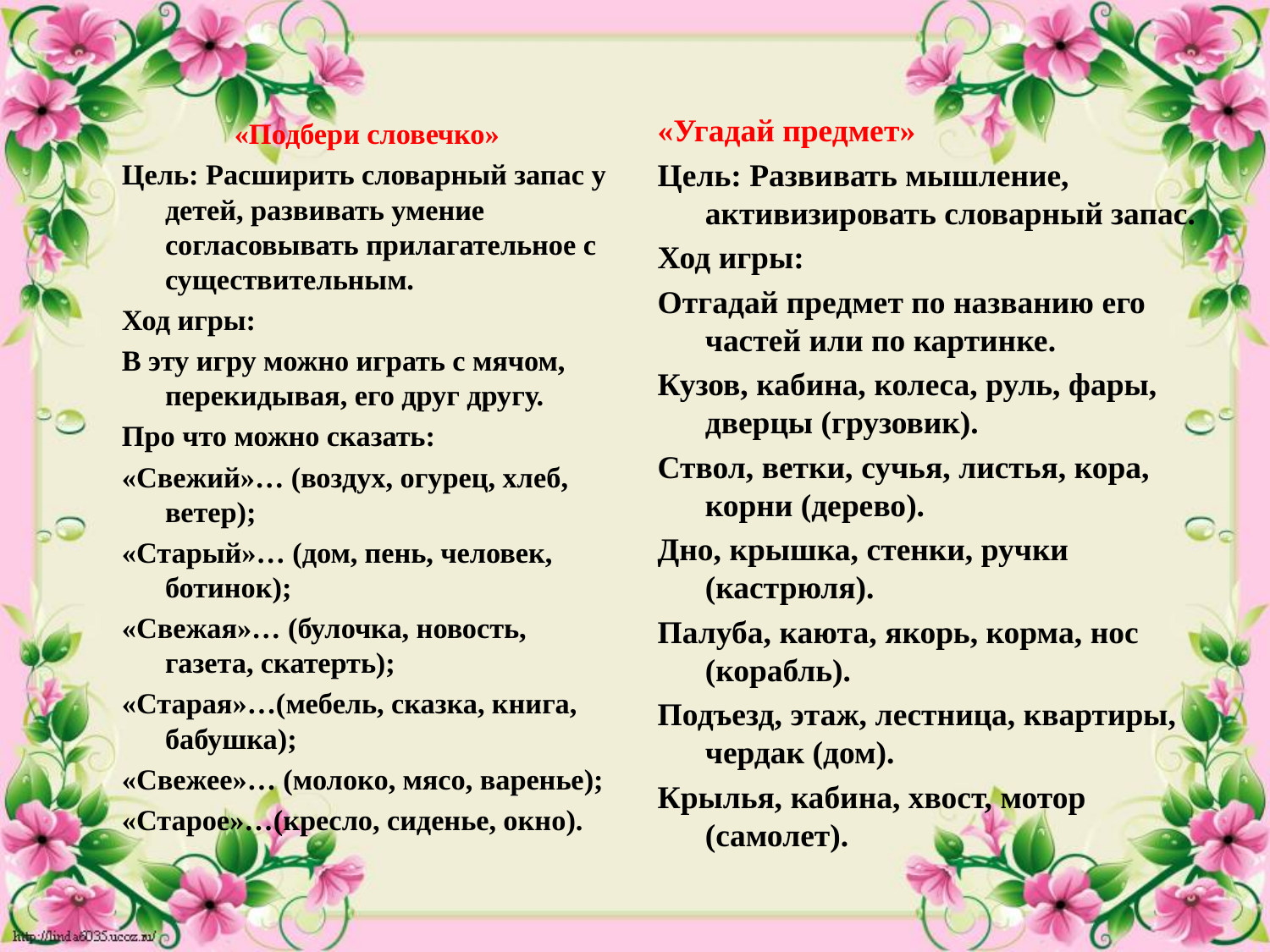

«Угадай предмет»
Цель: Развивать мышление, активизировать словарный запас.
Ход игры:
Отгадай предмет по названию его частей или по картинке.
Кузов, кабина, колеса, руль, фары, дверцы (грузовик).
Ствол, ветки, сучья, листья, кора, корни (дерево).
Дно, крышка, стенки, ручки (кастрюля).
Палуба, каюта, якорь, корма, нос (корабль).
Подъезд, этаж, лестница, квартиры, чердак (дом).
Крылья, кабина, хвост, мотор (самолет).

«Подбери словечко»
Цель: Расширить словарный запас у детей, развивать умение согласовывать прилагательное с существительным.
Ход игры:
В эту игру можно играть с мячом, перекидывая, его друг другу.
Про что можно сказать:
«Свежий»… (воздух, огурец, хлеб, ветер);
«Старый»… (дом, пень, человек, ботинок);
«Свежая»… (булочка, новость, газета, скатерть);
«Старая»…(мебель, сказка, книга, бабушка);
«Свежее»… (молоко, мясо, варенье);
«Старое»…(кресло, сиденье, окно).